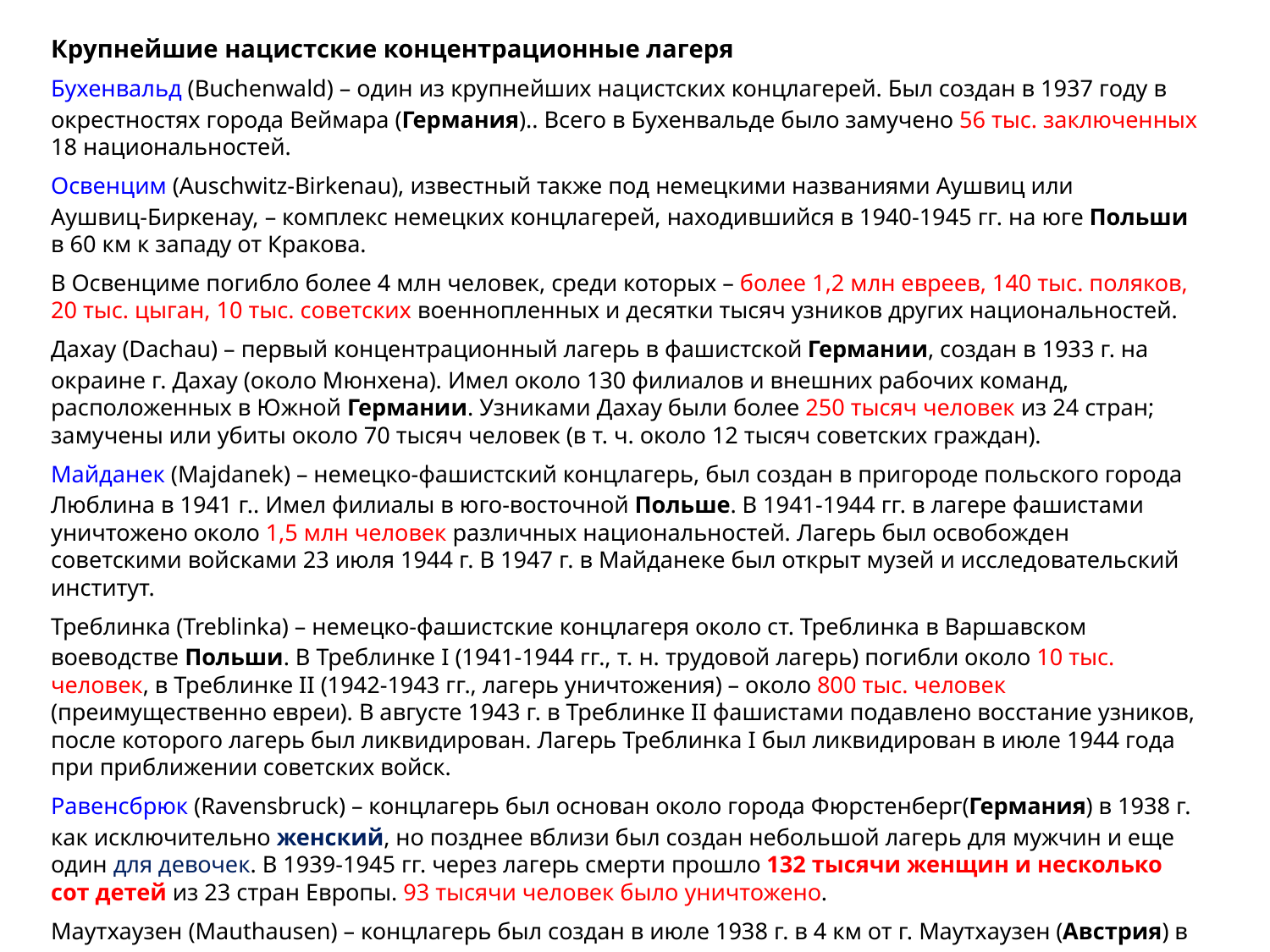

Крупнейшие нацистские концентрационные лагеря
Бухенвальд (Buchenwald) – один из крупнейших нацистских концлагерей. Был создан в 1937 году в окрестностях города Веймара (Германия).. Всего в Бухенвальде было замучено 56 тыс. заключенных 18 национальностей.
Освенцим (Auschwitz-Birkenau), известный также под немецкими названиями Аушвиц или Аушвиц‑Биркенау, – комплекс немецких концлагерей, находившийся в 1940-1945 гг. на юге Польши в 60 км к западу от Кракова.
В Освенциме погибло более 4 млн человек, среди которых – более 1,2 млн евреев, 140 тыс. поляков, 20 тыс. цыган, 10 тыс. советских военнопленных и десятки тысяч узников других национальностей.
Дахау (Dachau) – первый концентрационный лагерь в фашистской Германии, создан в 1933 г. на окраине г. Дахау (около Мюнхена). Имел около 130 филиалов и внешних рабочих команд, расположенных в Южной Германии. Узниками Дахау были более 250 тысяч человек из 24 стран; замучены или убиты около 70 тысяч человек (в т. ч. около 12 тысяч советских граждан).
Майданек (Majdanek) – немецко-фашистский концлагерь, был создан в пригороде польского города Люблина в 1941 г.. Имел филиалы в юго-восточной Польше. В 1941-1944 гг. в лагере фашистами уничтожено около 1,5 млн человек различных национальностей. Лагерь был освобожден советскими войсками 23 июля 1944 г. В 1947 г. в Майданеке был открыт музей и исследовательский институт.
Треблинка (Treblinka) – немецко-фашистские концлагеря около ст. Треблинка в Варшавском воеводстве Польши. В Треблинке I (1941-1944 гг., т. н. трудовой лагерь) погибли около 10 тыс. человек, в Треблинке II (1942-1943 гг., лагерь уничтожения) – около 800 тыс. человек (преимущественно евреи). В августе 1943 г. в Треблинке II фашистами подавлено восстание узников, после которого лагерь был ликвидирован. Лагерь Треблинка I был ликвидирован в июле 1944 года при приближении советских войск.
Равенсбрюк (Ravensbruck) – концлагерь был основан около города Фюрстенберг(Германия) в 1938 г. как исключительно женский, но позднее вблизи был создан небольшой лагерь для мужчин и еще один для девочек. В 1939-1945 гг. через лагерь смерти прошло 132 тысячи женщин и несколько сот детей из 23 стран Европы. 93 тысячи человек было уничтожено.
Маутхаузен (Mauthausen) – концлагерь был создан в июле 1938 г. в 4 км от г. Маутхаузен (Австрия) в качестве филиала концлагеря Дахау. С марта 1939 г. – самостоятельный лагерь. За время существования лагеря (до мая 1945 г.) в нем находилось около 335 тысяч человек из 15 стран. Только по сохранившимся записям, в лагере уничтожено более 122 тысяч человек, в т. ч. более 32 тысяч советских граждан.